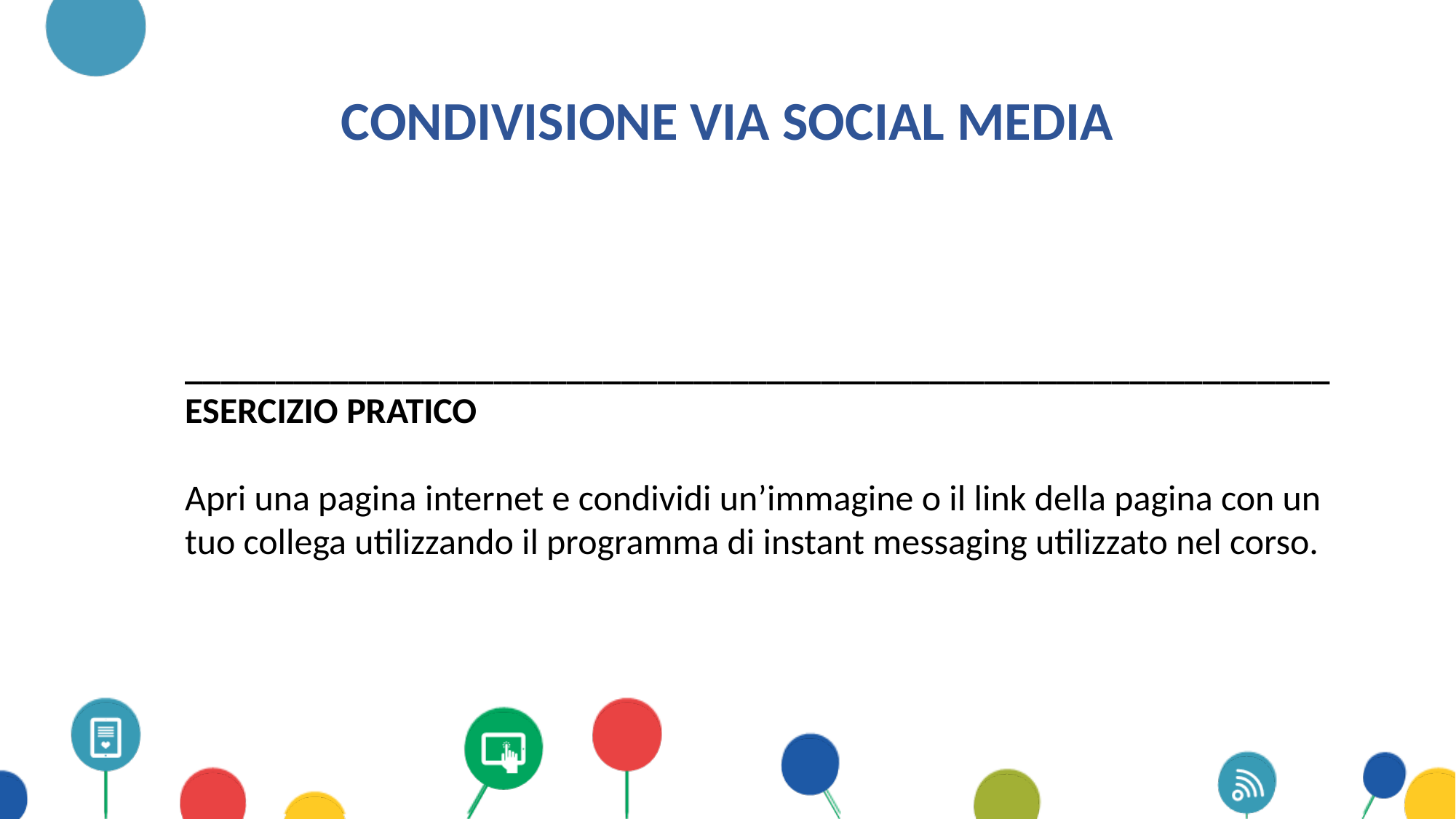

# Condivisione via social media
_______________________________________________________________
ESERCIZIO PRATICO

Apri una pagina internet e condividi un’immagine o il link della pagina con un tuo collega utilizzando il programma di instant messaging utilizzato nel corso.